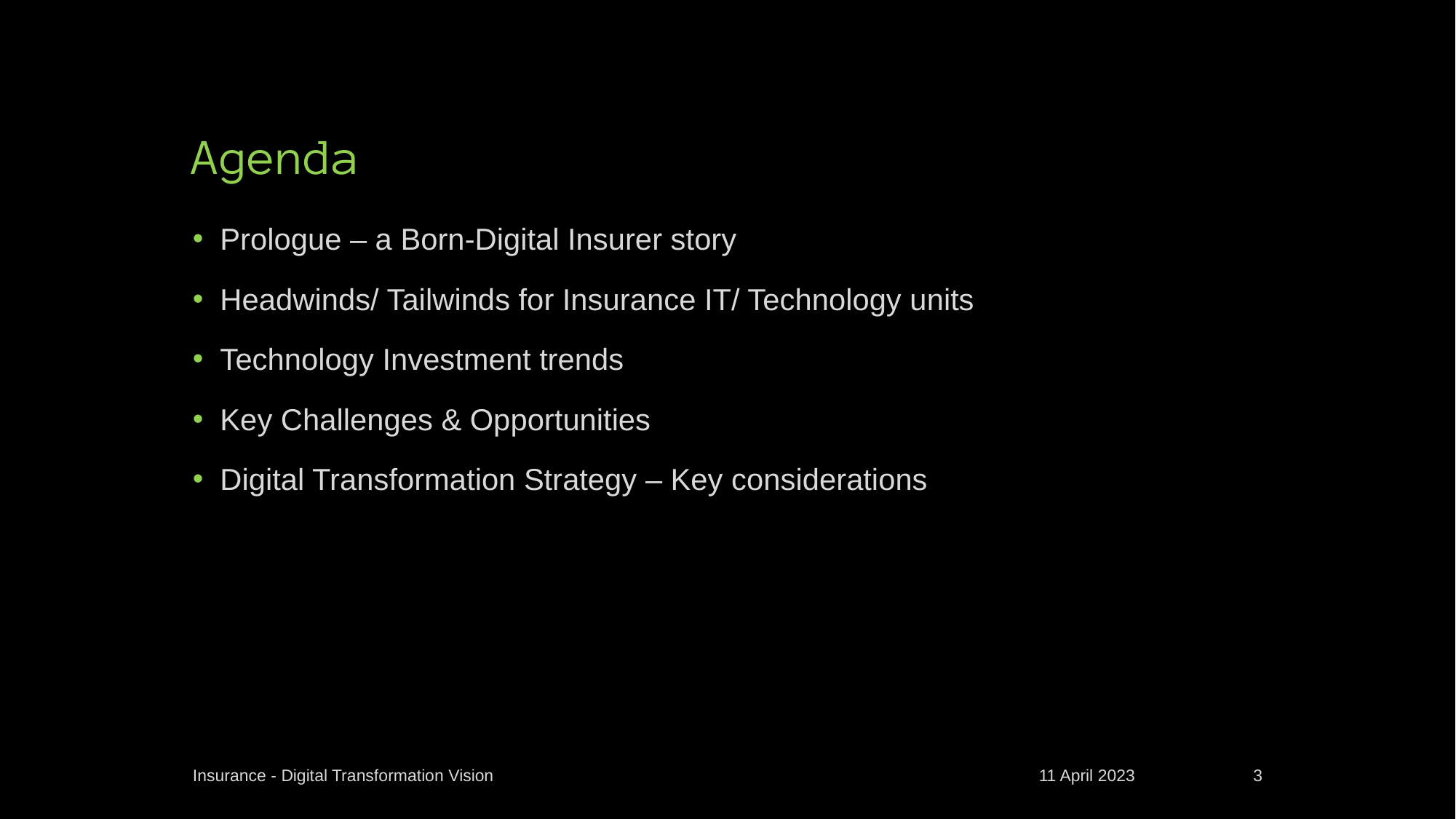

# Agenda
Prologue – a Born-Digital Insurer story
Headwinds/ Tailwinds for Insurance IT/ Technology units
Technology Investment trends
Key Challenges & Opportunities
Digital Transformation Strategy – Key considerations

Insurance - Digital Transformation Vision
11 April 2023
3